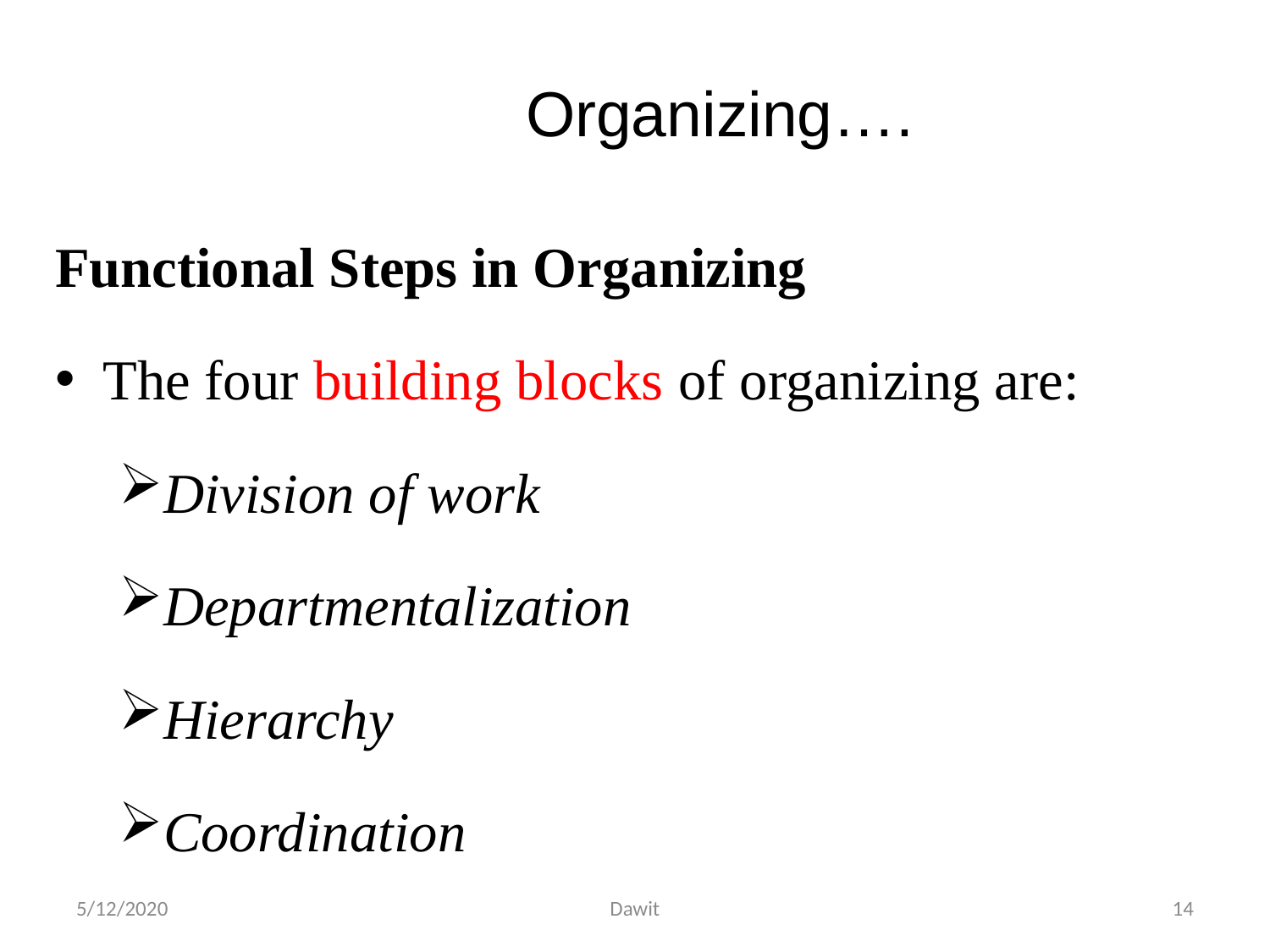

# Organizing….
Functional Steps in Organizing
The four building blocks of organizing are:
Division of work
Departmentalization
Hierarchy
Coordination

5/12/2020
Dawit
14